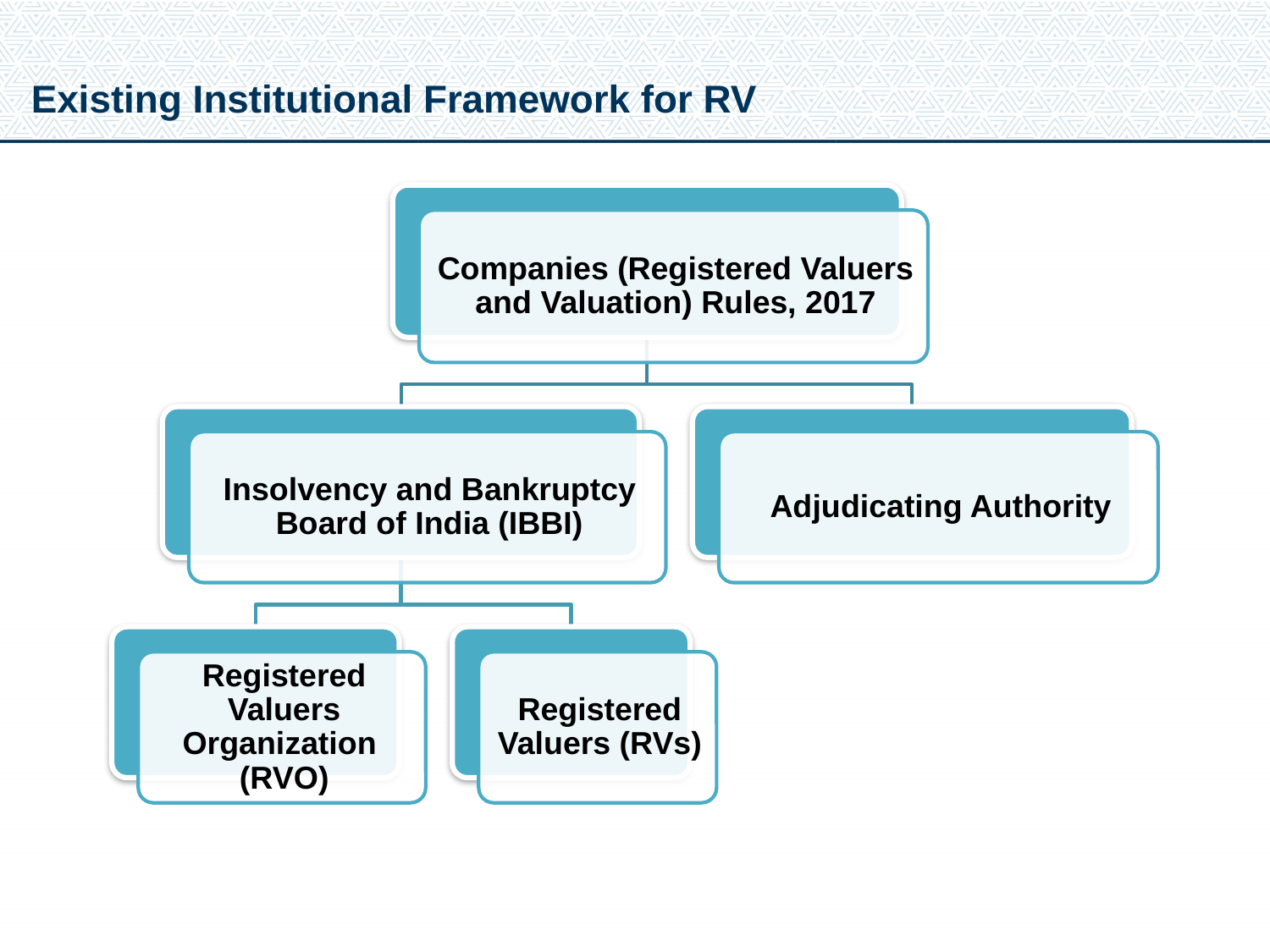

Existing Institutional Framework for RV
Companies (Registered Valuers and Valuation) Rules, 2017
Insolvency and Bankruptcy Board of India (IBBI)
Registered Valuers Organization  (RVO)
Registered Valuers (RVs)
Adjudicating Authority
4